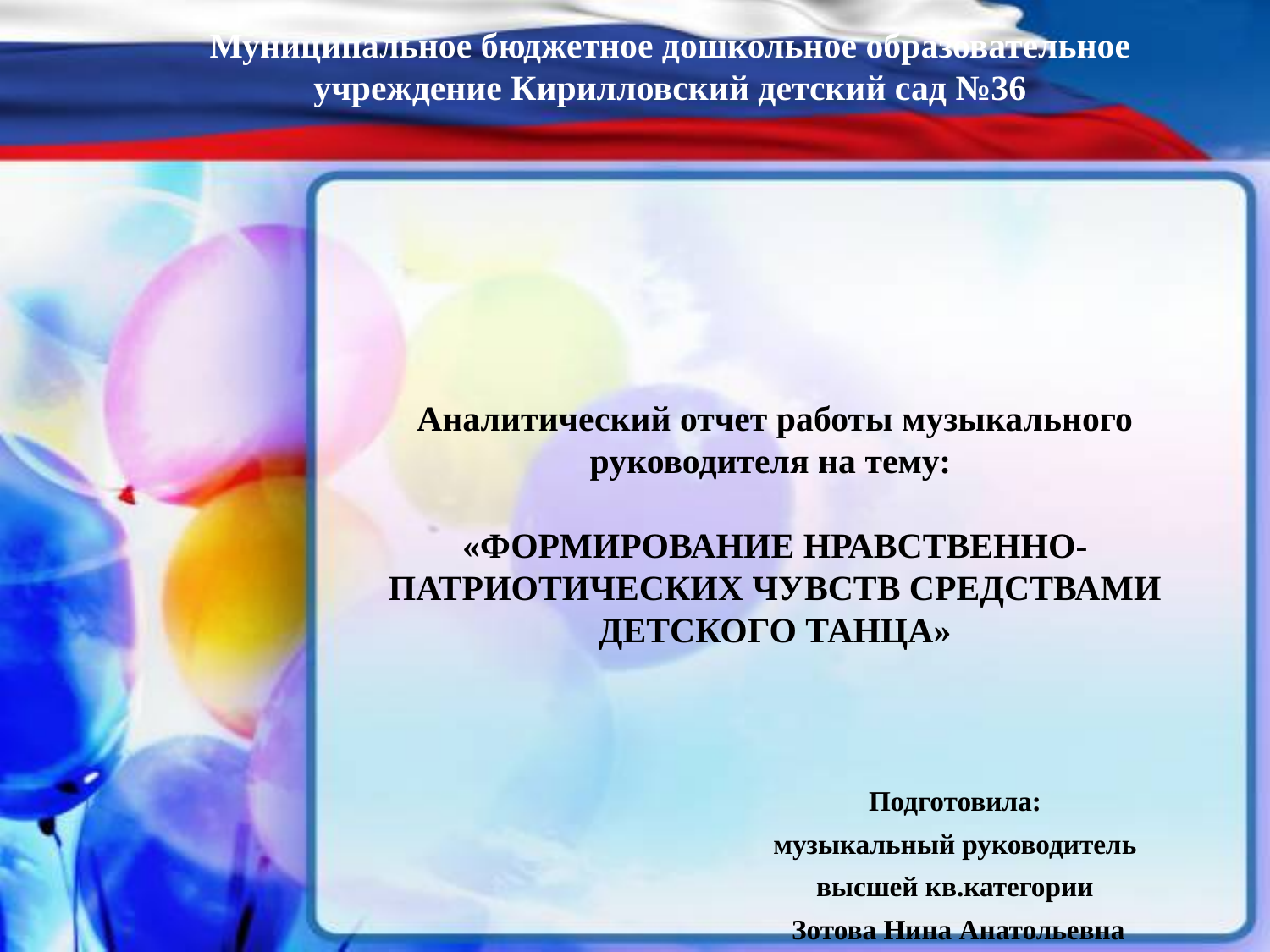

Муниципальное бюджетное дошкольное образовательное учреждение Кирилловский детский сад №36
# Аналитический отчет работы музыкального руководителя на тему: «ФОРМИРОВАНИЕ НРАВСТВЕННО-ПАТРИОТИЧЕСКИХ ЧУВСТВ СРЕДСТВАМИ ДЕТСКОГО ТАНЦА»
Подготовила:
 музыкальный руководитель
высшей кв.категории
 Зотова Нина Анатольевна